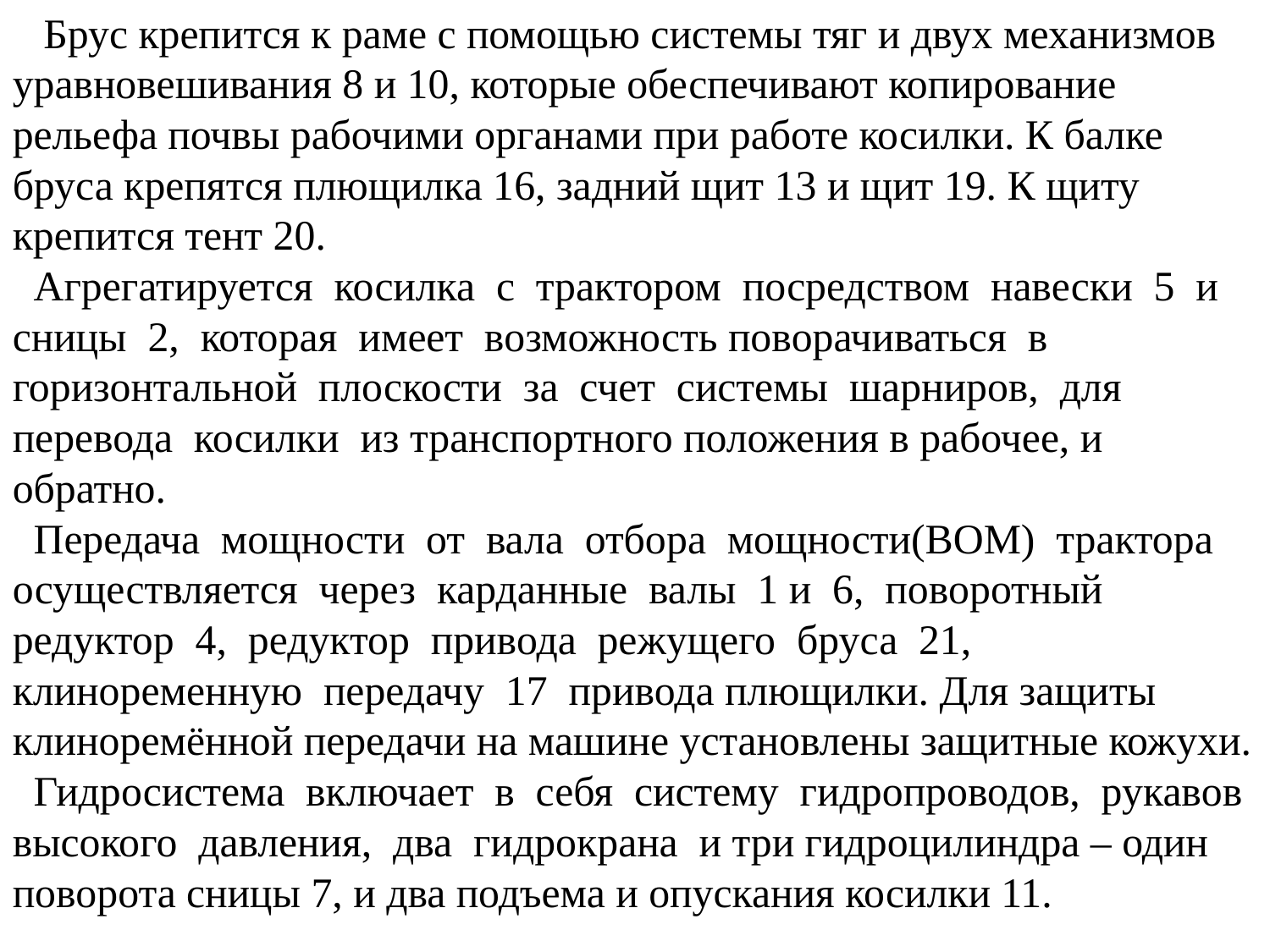

Брус крепится к раме с помощью системы тяг и двух механизмов уравновешивания 8 и 10, которые обеспечивают копирование рельефа почвы рабочими органами при работе косилки. К балке бруса крепятся плющилка 16, задний щит 13 и щит 19. К щиту крепится тент 20.
  Агрегатируется  косилка  с  трактором  посредством  навески  5  и  сницы  2,  которая  имеет  возможность поворачиваться  в горизонтальной  плоскости  за  счет  системы  шарниров,  для  перевода  косилки  из транспортного положения в рабочее, и обратно.
  Передача  мощности  от  вала  отбора  мощности(ВОМ)  трактора  осуществляется  через  карданные  валы  1 и  6,  поворотный  редуктор  4,  редуктор  привода  режущего  бруса  21, клиноременную  передачу  17  привода плющилки. Для защиты клиноремённой передачи на машине установлены защитные кожухи.
  Гидросистема  включает  в  себя  систему  гидропроводов,  рукавов  высокого  давления,  два  гидрокрана  и три гидроцилиндра – один поворота сницы 7, и два подъема и опускания косилки 11.